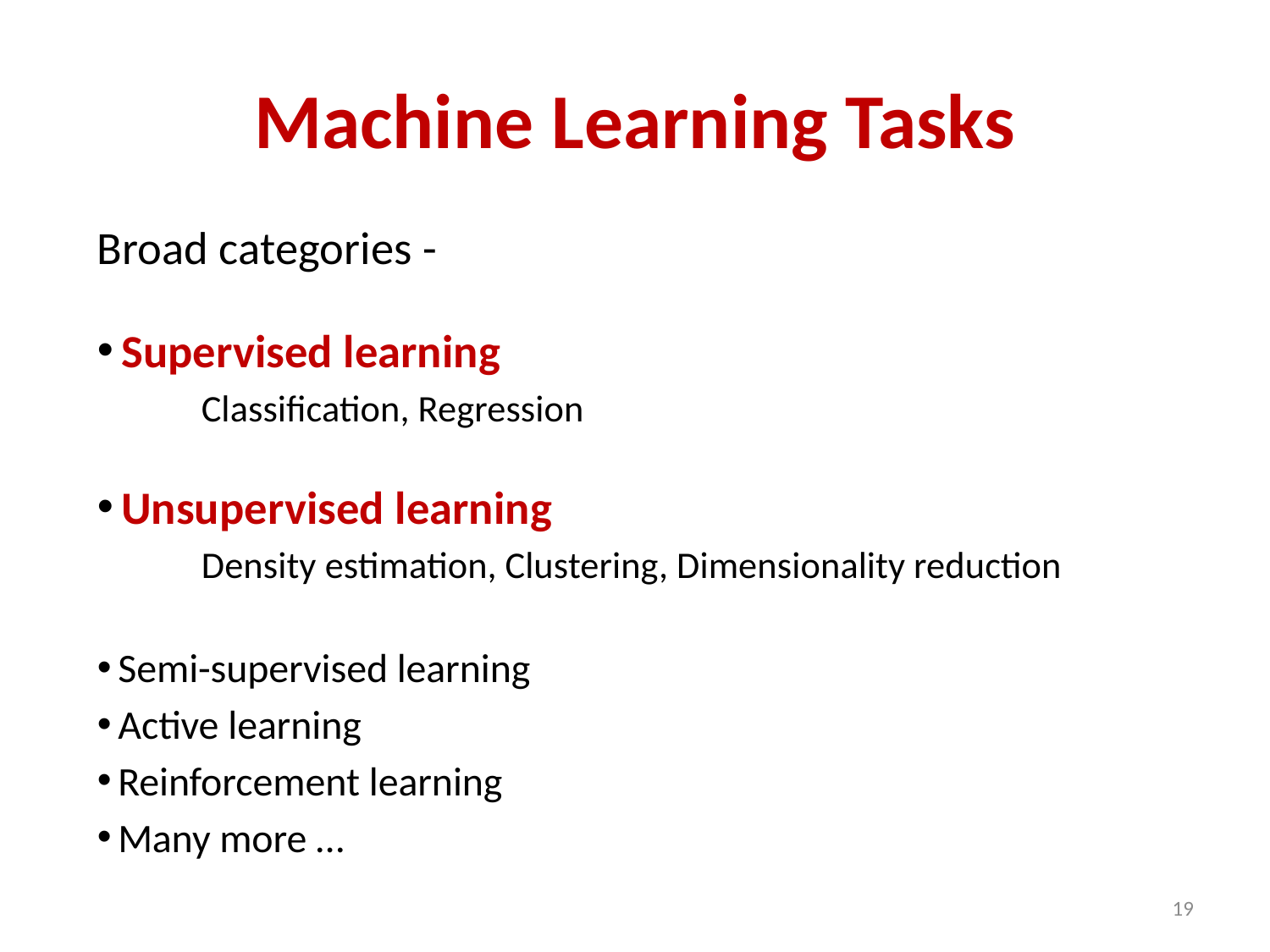

# Machine Learning Tasks
Broad categories -
 Supervised learning
	Classification, Regression
 Unsupervised learning
	Density estimation, Clustering, Dimensionality reduction

 Semi-supervised learning
 Active learning
 Reinforcement learning
 Many more …

19